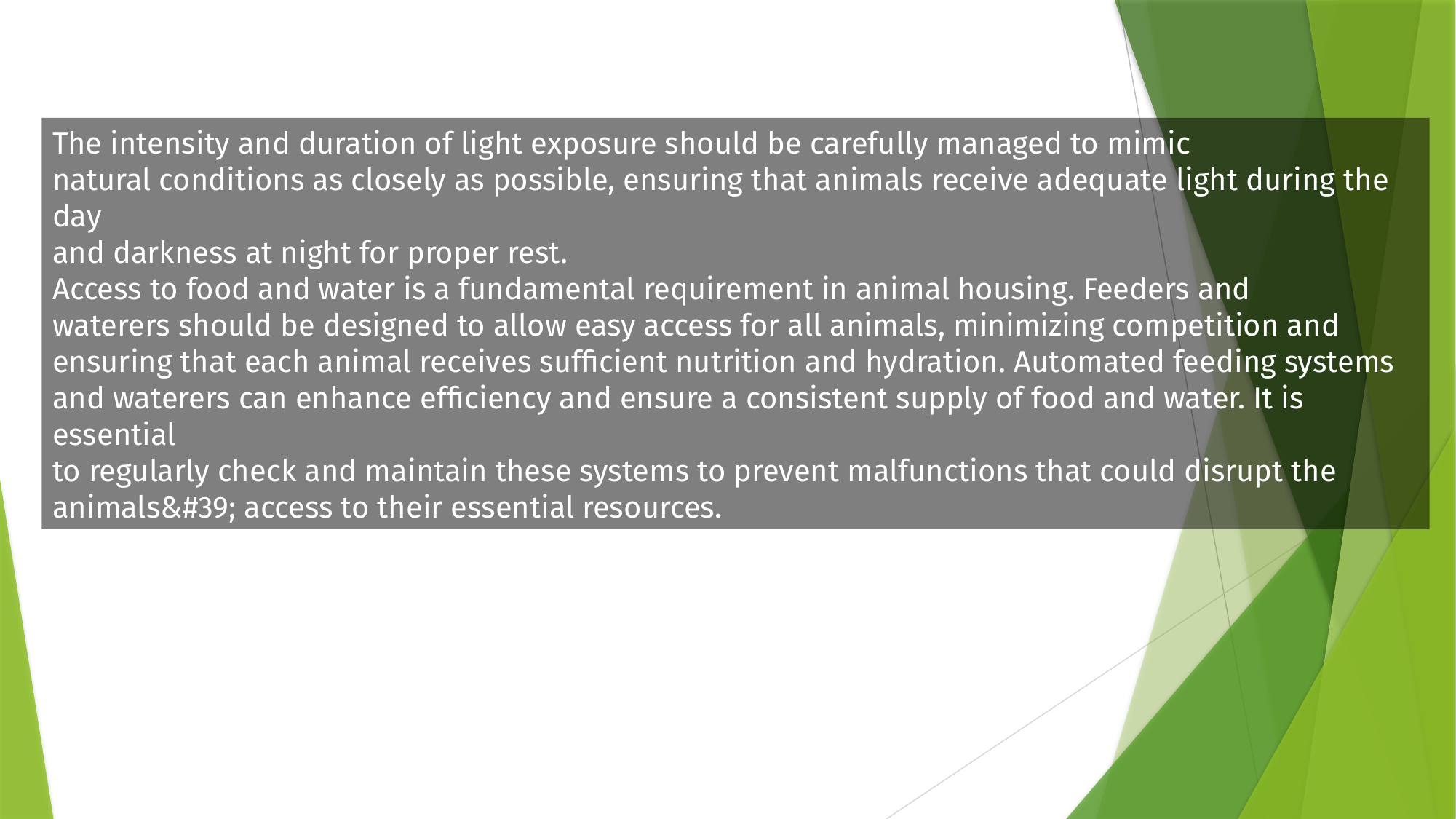

The intensity and duration of light exposure should be carefully managed to mimic
natural conditions as closely as possible, ensuring that animals receive adequate light during the day
and darkness at night for proper rest.
Access to food and water is a fundamental requirement in animal housing. Feeders and
waterers should be designed to allow easy access for all animals, minimizing competition and
ensuring that each animal receives sufficient nutrition and hydration. Automated feeding systems
and waterers can enhance efficiency and ensure a consistent supply of food and water. It is essential
to regularly check and maintain these systems to prevent malfunctions that could disrupt the
animals&#39; access to their essential resources.